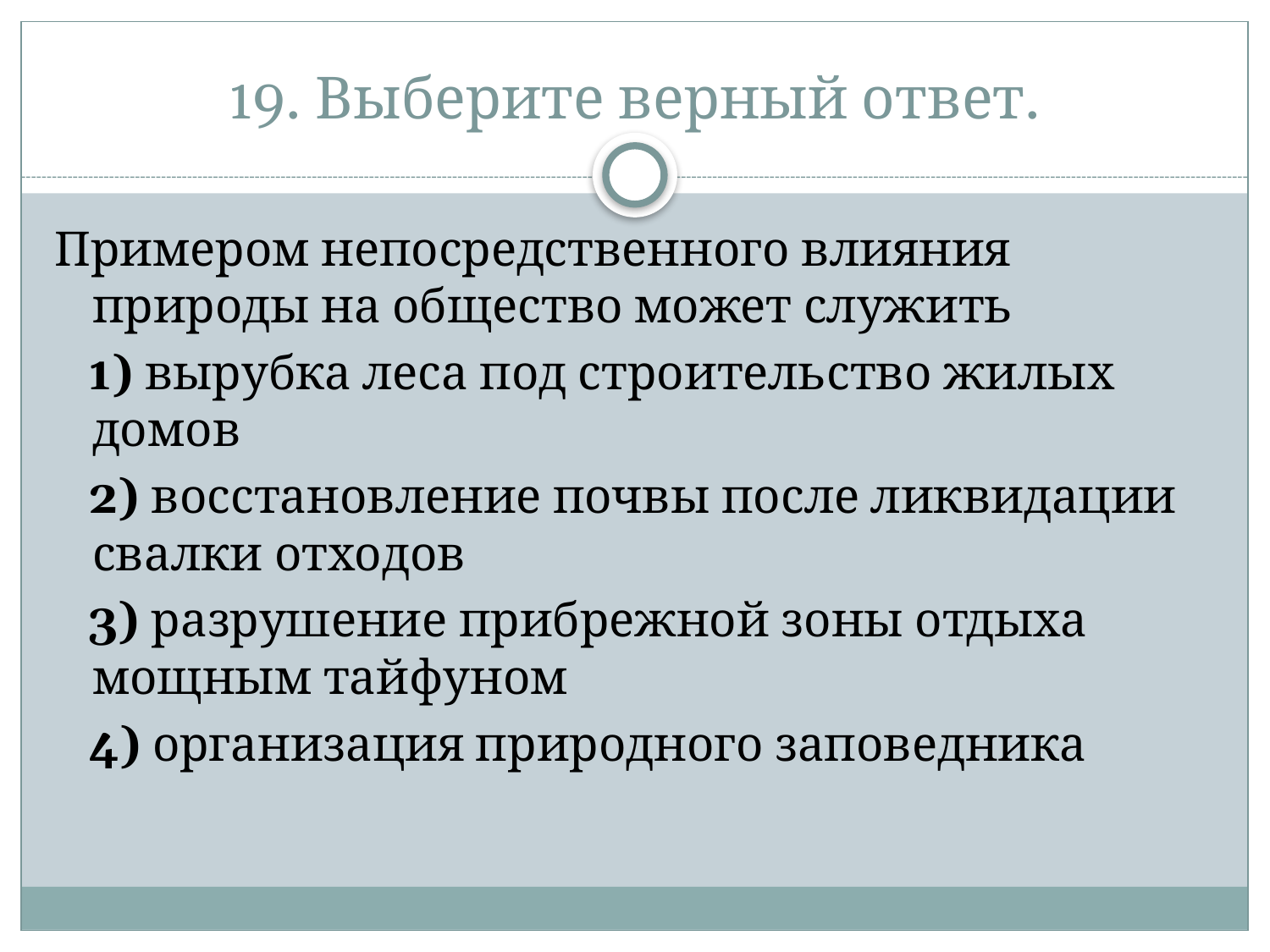

# 19. Выберите верный ответ.
Примером непосредственного влияния природы на общество может служить
   1) вырубка леса под строительство жилых домов
   2) восстановление почвы после ликвидации свалки отходов
   3) разрушение прибрежной зоны отдыха мощным тайфуном
   4) организация природного заповедника